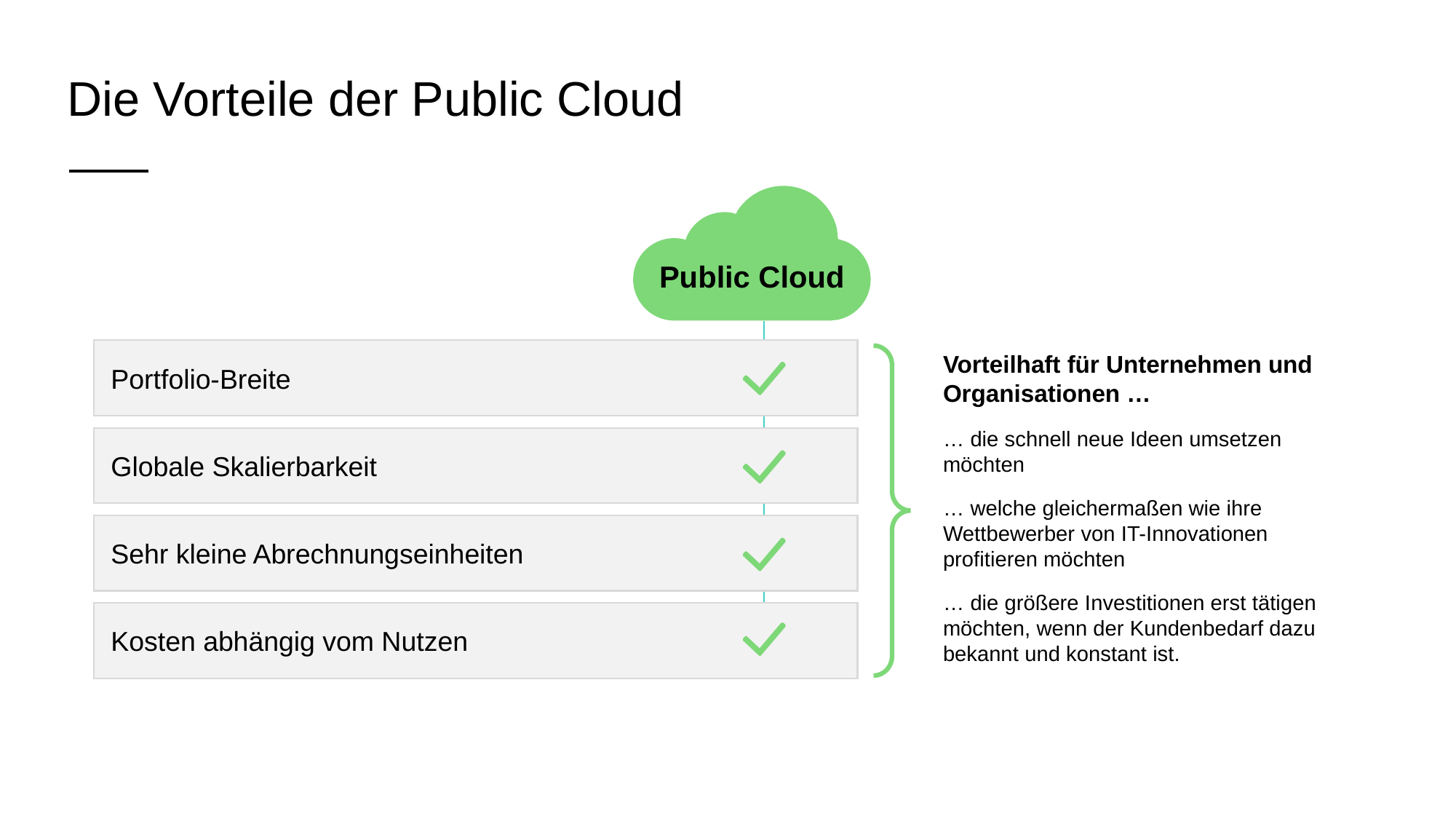

# Die Vorteile der Public Cloud
Public Cloud
Portfolio-Breite
Globale Skalierbarkeit
Sehr kleine Abrechnungseinheiten
Kosten abhängig vom Nutzen
Vorteilhaft für Unternehmen und Organisationen …
… die schnell neue Ideen umsetzen möchten
… welche gleichermaßen wie ihre Wettbewerber von IT-Innovationen profitieren möchten
… die größere Investitionen erst tätigen möchten, wenn der Kundenbedarf dazu bekannt und konstant ist.